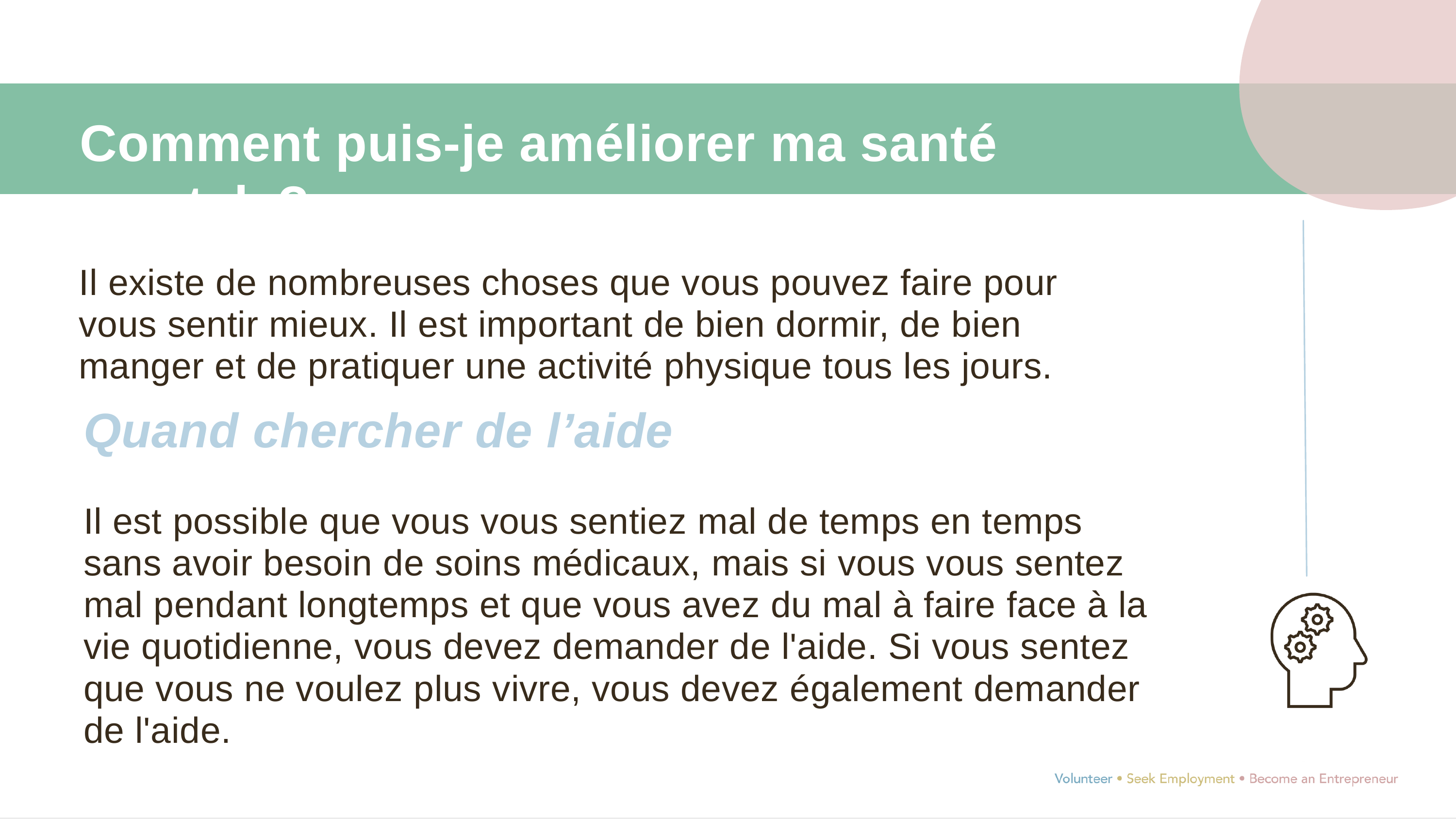

Comment puis-je améliorer ma santé mentale?

Il existe de nombreuses choses que vous pouvez faire pour vous sentir mieux. Il est important de bien dormir, de bien manger et de pratiquer une activité physique tous les jours.

Quand chercher​ de l’aide

Il est possible que vous vous sentiez mal de temps en temps sans avoir besoin de soins médicaux, mais si vous vous sentez mal pendant longtemps et que vous avez du mal à faire face à la vie quotidienne, vous devez demander de l'aide. Si vous sentez que vous ne voulez plus vivre, vous devez également demander de l'aide.